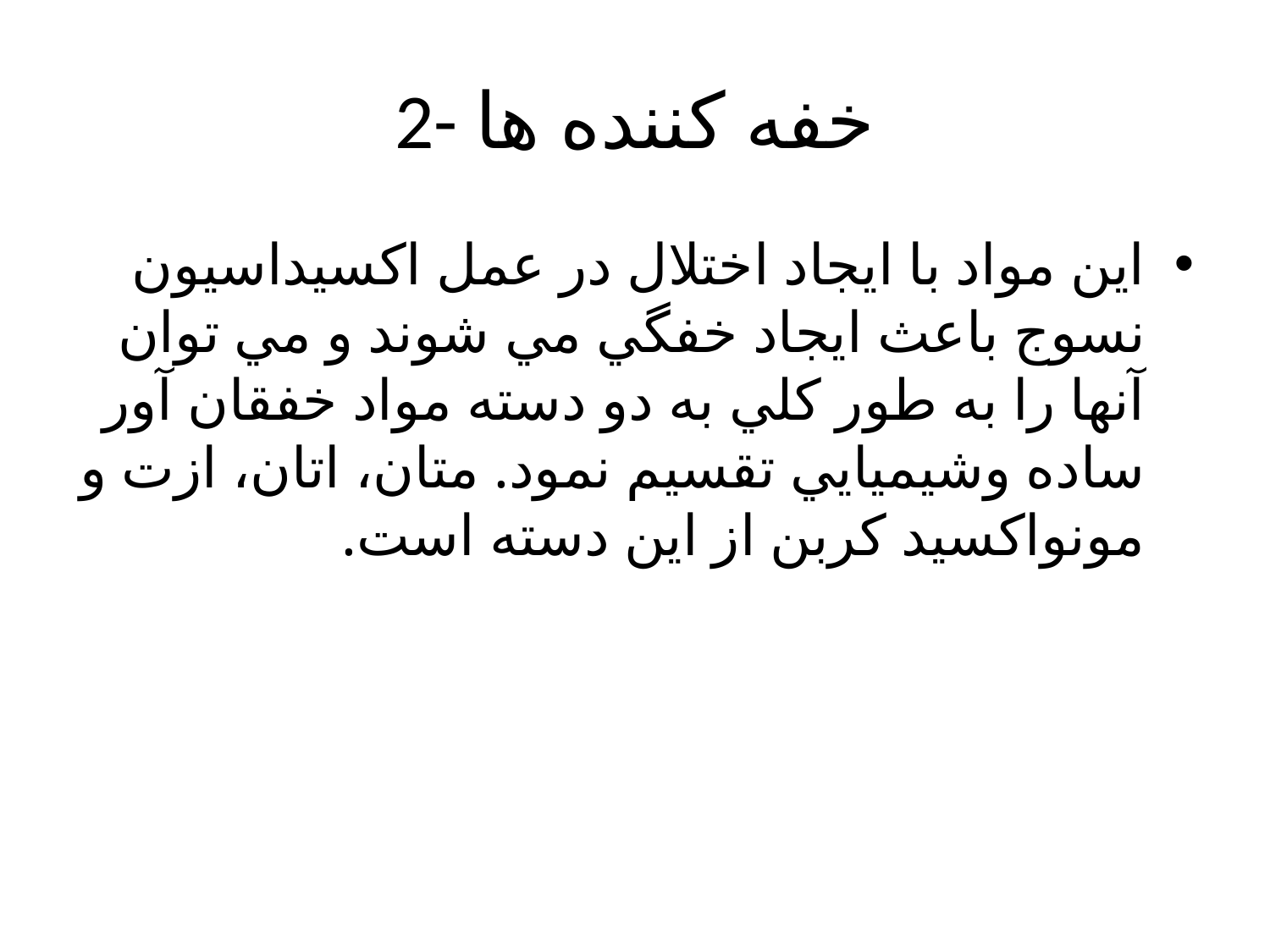

# 2- خفه كننده ها
اين مواد با ايجاد اختلال در عمل اكسيداسيون نسوج باعث ايجاد خفگي مي شوند و مي توان آنها را به طور كلي به دو دسته مواد خفقان آور ساده وشيميايي تقسيم نمود. متان، اتان، ازت و مونواكسيد كربن از اين دسته است.